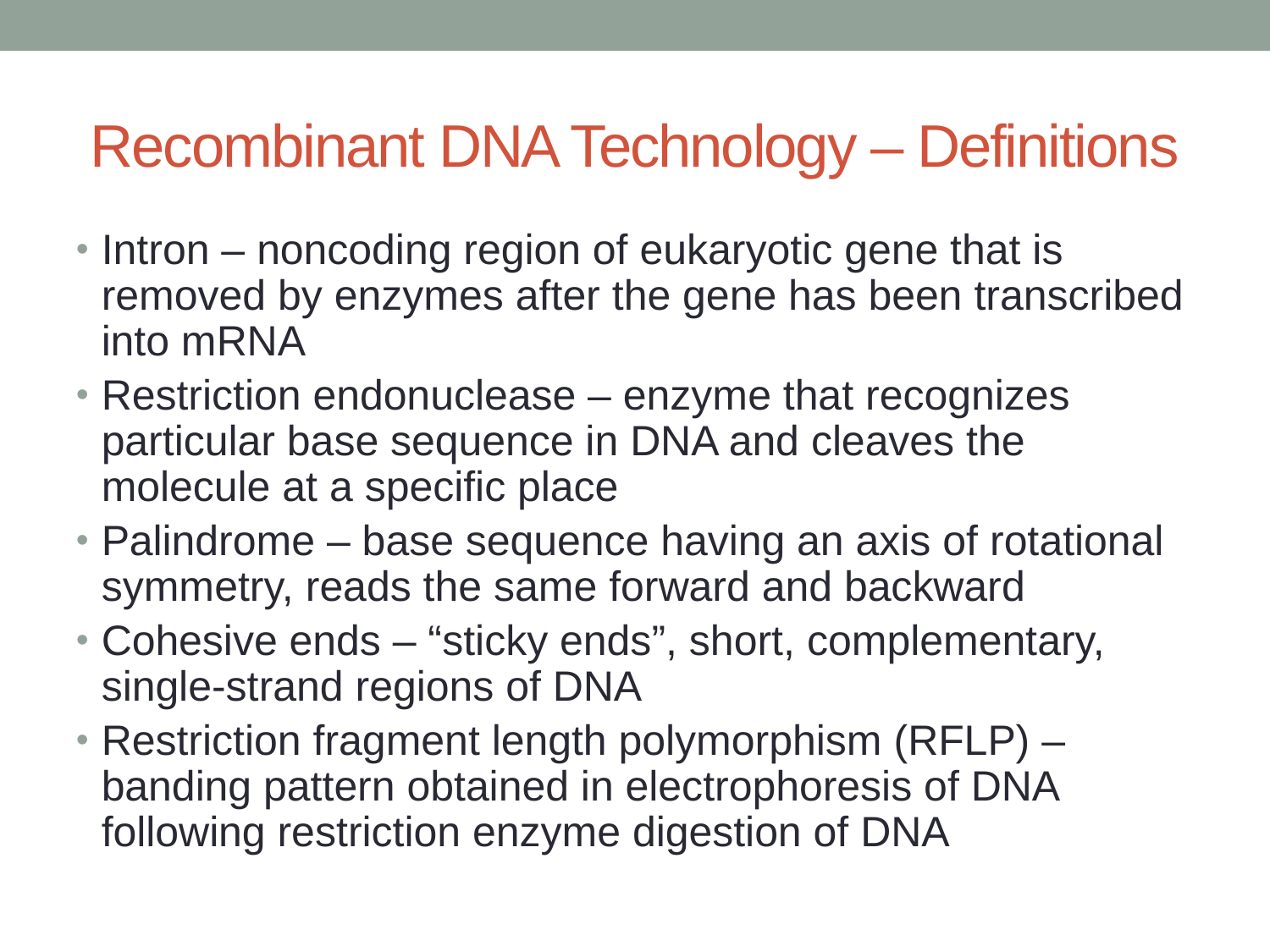

# Recombinant DNA Technology – Definitions
Intron – noncoding region of eukaryotic gene that is removed by enzymes after the gene has been transcribed into mRNA
Restriction endonuclease – enzyme that recognizes particular base sequence in DNA and cleaves the molecule at a specific place
Palindrome – base sequence having an axis of rotational symmetry, reads the same forward and backward
Cohesive ends – “sticky ends”, short, complementary, single-strand regions of DNA
Restriction fragment length polymorphism (RFLP) – banding pattern obtained in electrophoresis of DNA following restriction enzyme digestion of DNA